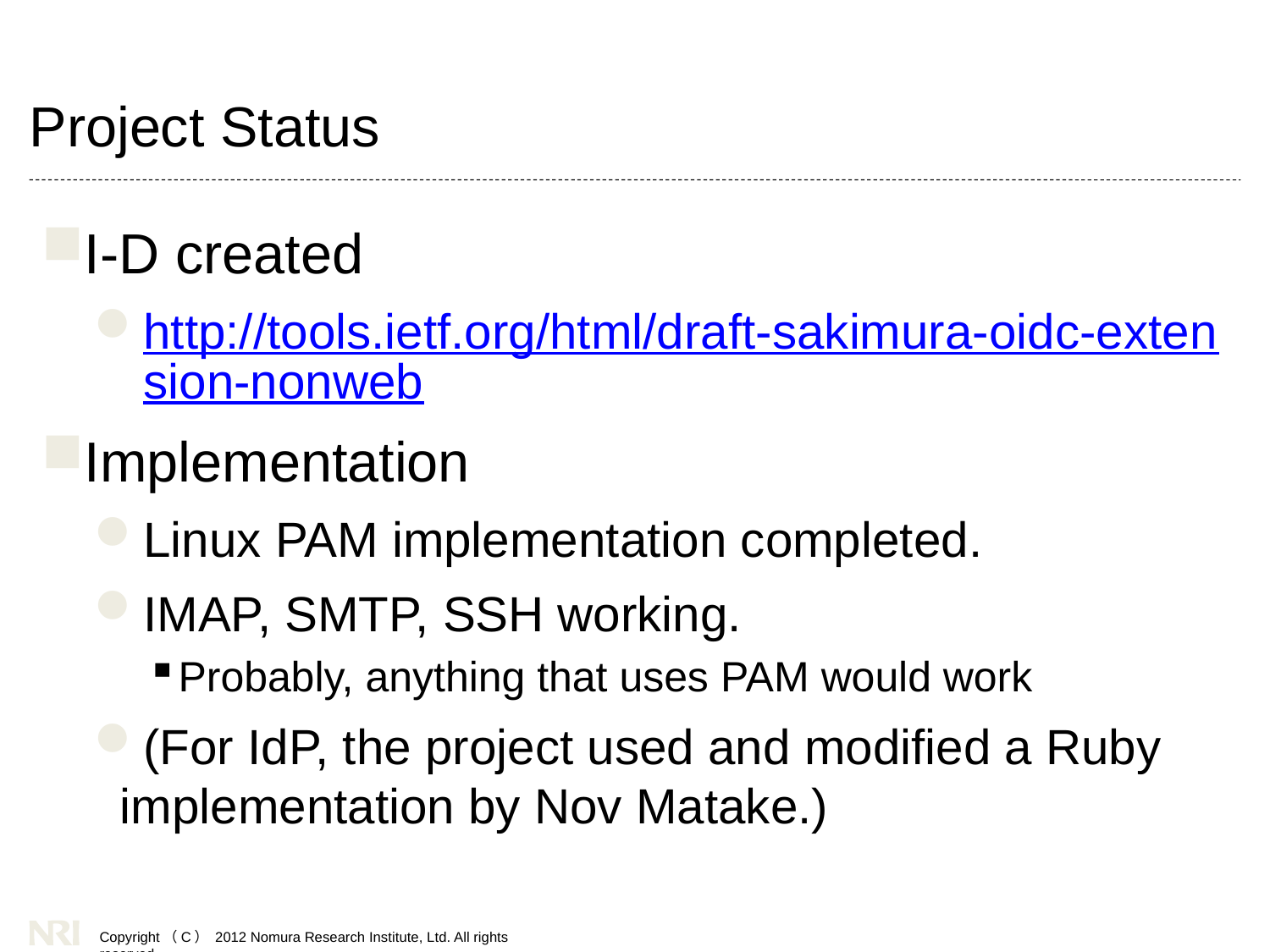

# Project Status
I-D created
http://tools.ietf.org/html/draft-sakimura-oidc-extension-nonweb
Implementation
Linux PAM implementation completed.
IMAP, SMTP, SSH working.
Probably, anything that uses PAM would work
(For IdP, the project used and modified a Ruby implementation by Nov Matake.)